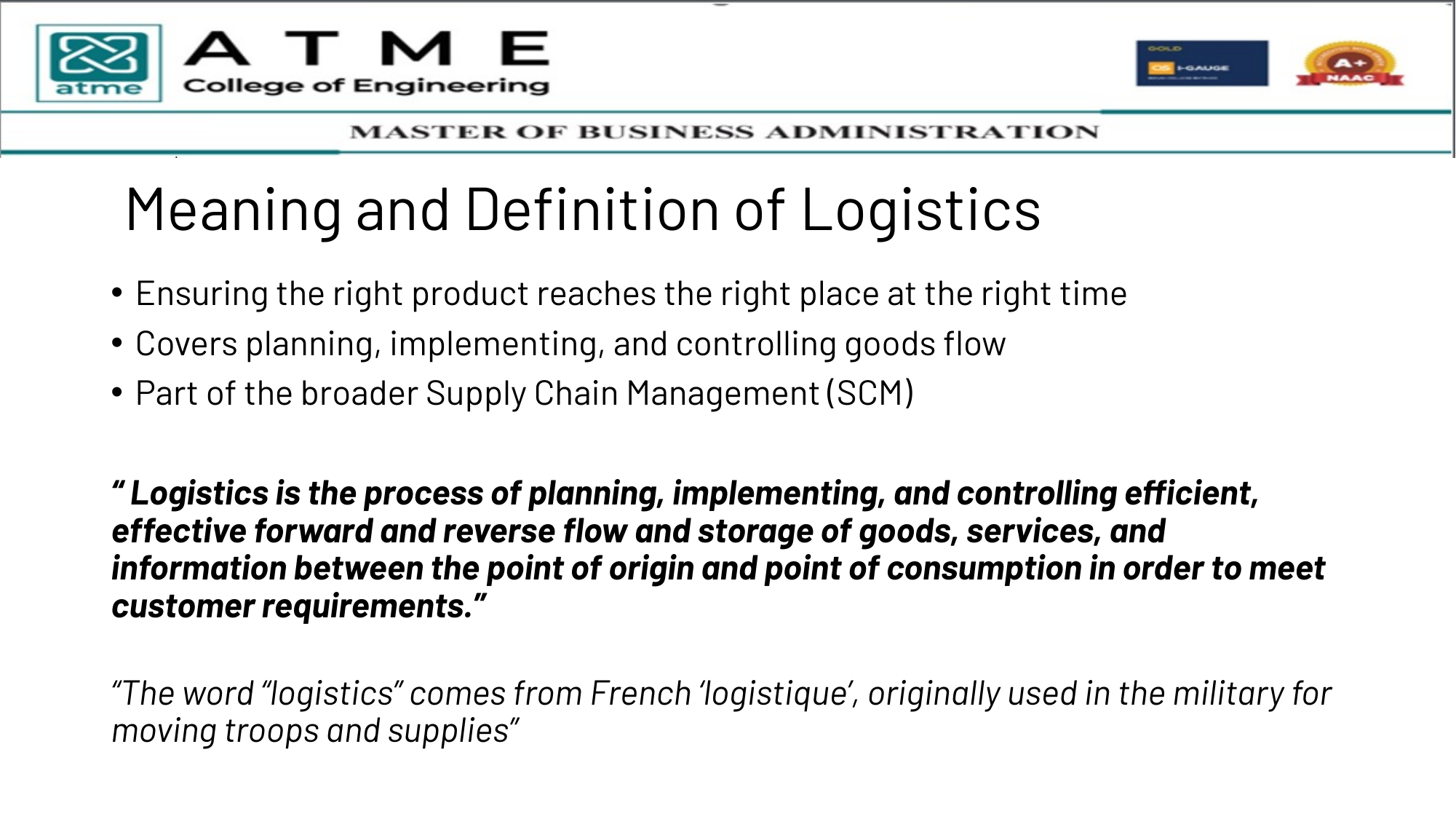

# Meaning and Definition of Logistics
Ensuring the right product reaches the right place at the right time
Covers planning, implementing, and controlling goods flow
Part of the broader Supply Chain Management (SCM)

“ Logistics is the process of planning, implementing, and controlling efficient, effective forward and reverse flow and storage of goods, services, and information between the point of origin and point of consumption in order to meet customer requirements.”
“The word “logistics” comes from French ‘logistique’, originally used in the military for moving troops and supplies”